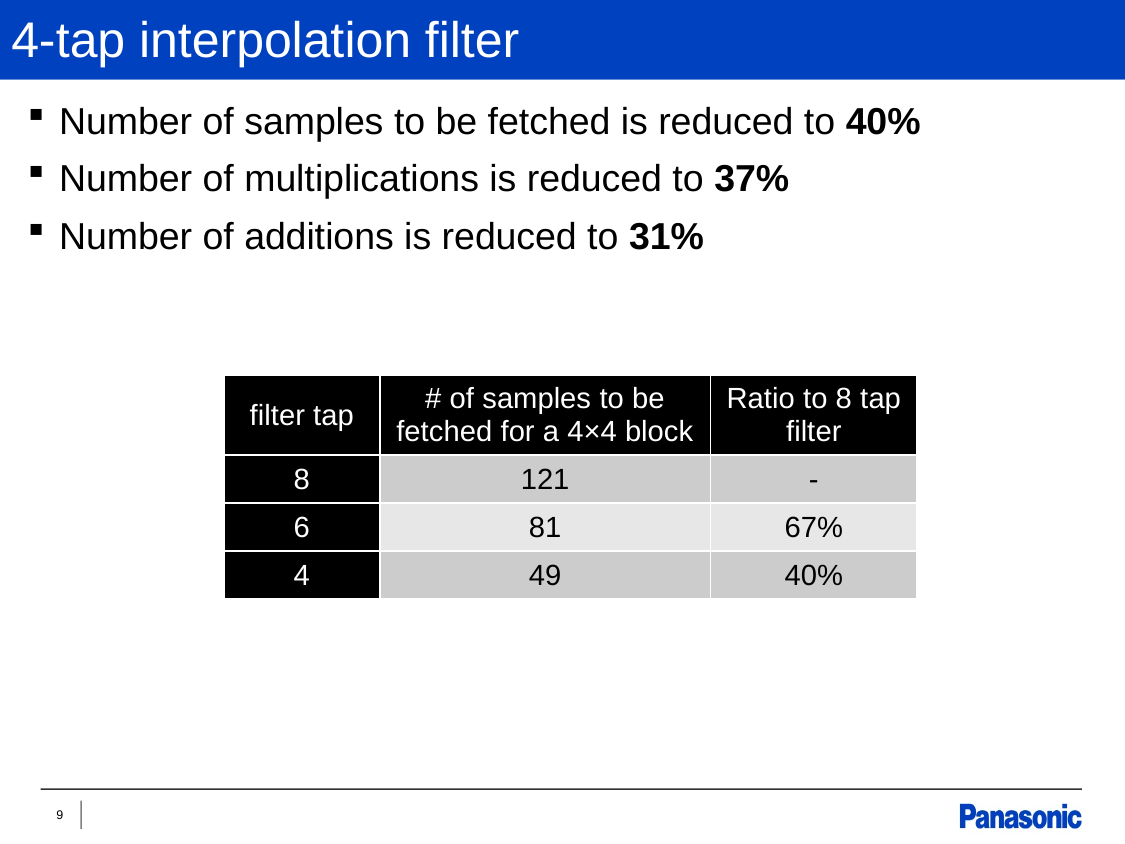

# 4-tap interpolation filter
Number of samples to be fetched is reduced to 40%
Number of multiplications is reduced to 37%
Number of additions is reduced to 31%

| filter tap | # of samples to be fetched for a 4×4 block | Ratio to 8 tap filter |
| --- | --- | --- |
| 8 | 121 | - |
| 6 | 81 | 67% |
| 4 | 49 | 40% |